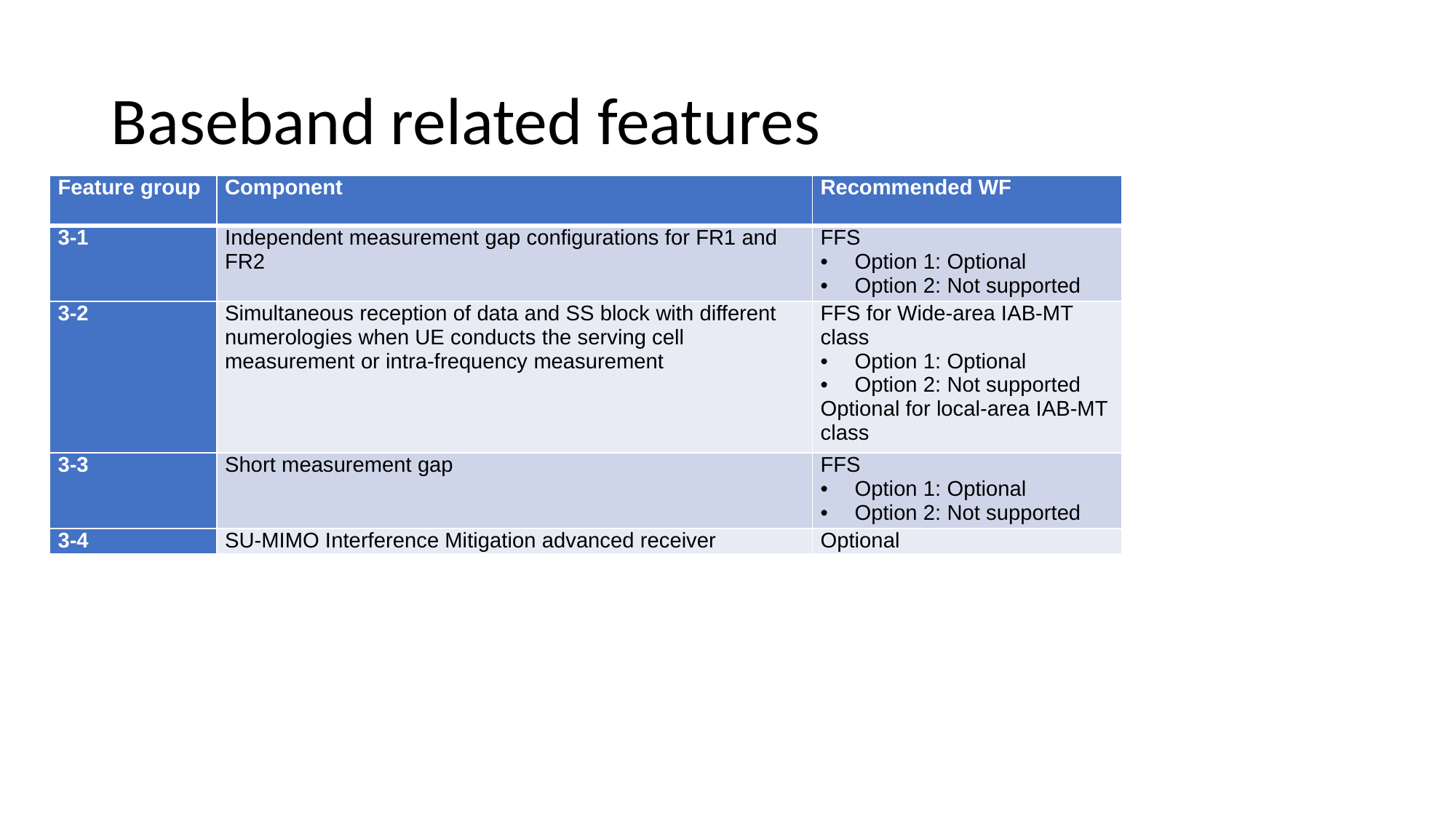

# Baseband related features
| Feature group | Component | Recommended WF |
| --- | --- | --- |
| 3-1 | Independent measurement gap configurations for FR1 and FR2 | FFS Option 1: Optional Option 2: Not supported |
| 3-2 | Simultaneous reception of data and SS block with different numerologies when UE conducts the serving cell measurement or intra-frequency measurement | FFS for Wide-area IAB-MT class Option 1: Optional Option 2: Not supported Optional for local-area IAB-MT class |
| 3-3 | Short measurement gap | FFS Option 1: Optional Option 2: Not supported |
| 3-4 | SU-MIMO Interference Mitigation advanced receiver | Optional |